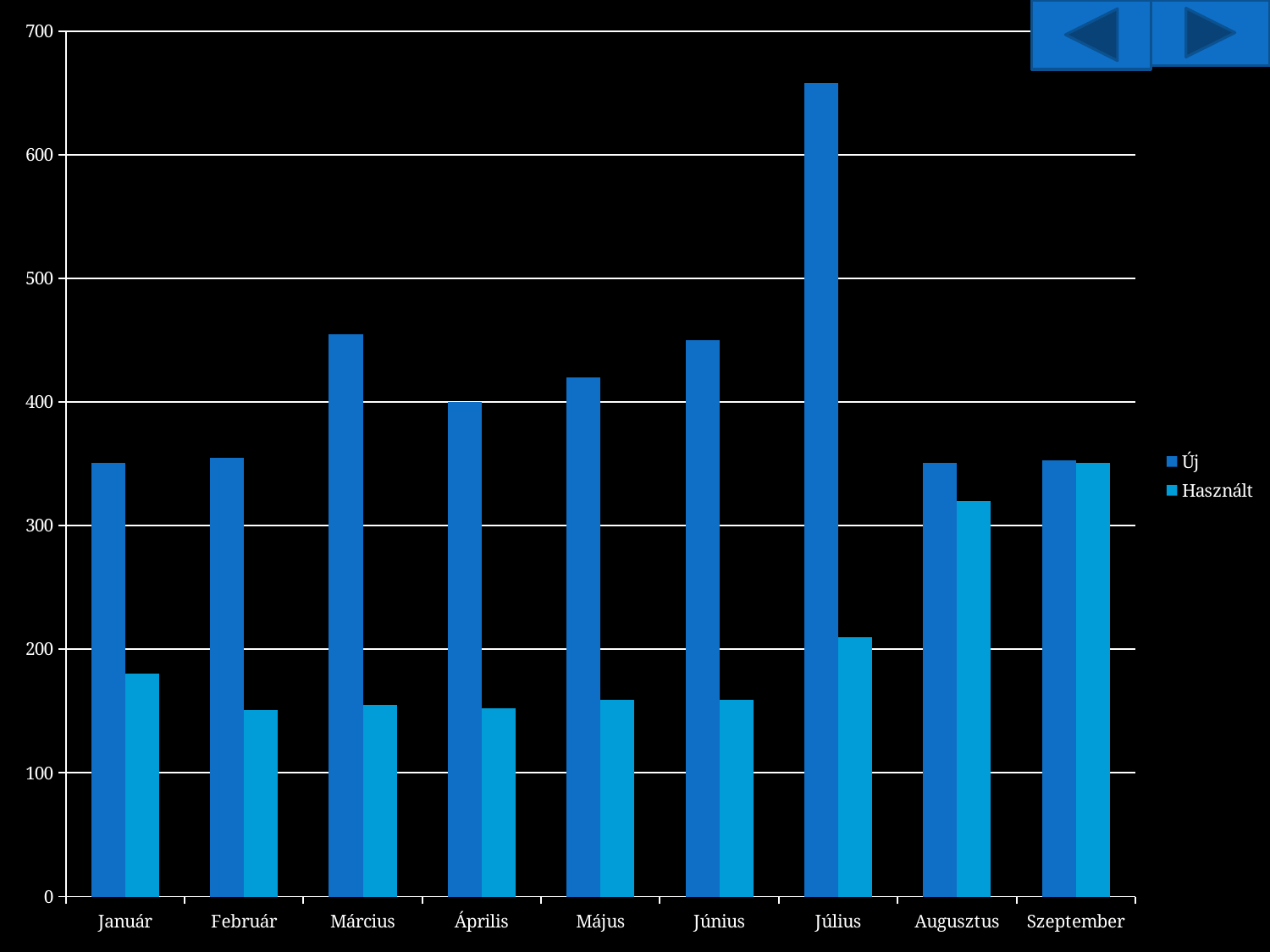

### Chart

| Category | Új | Használt |
|---|---|---|
| Január | 351.0 | 180.0 |
| Február | 355.0 | 151.0 |
| Március | 455.0 | 155.0 |
| Április | 400.0 | 152.0 |
| Május | 420.0 | 159.0 |
| Június | 450.0 | 159.0 |
| Július | 658.0 | 210.0 |
| Augusztus | 351.0 | 320.0 |
| Szeptember | 353.0 | 351.0 |

#